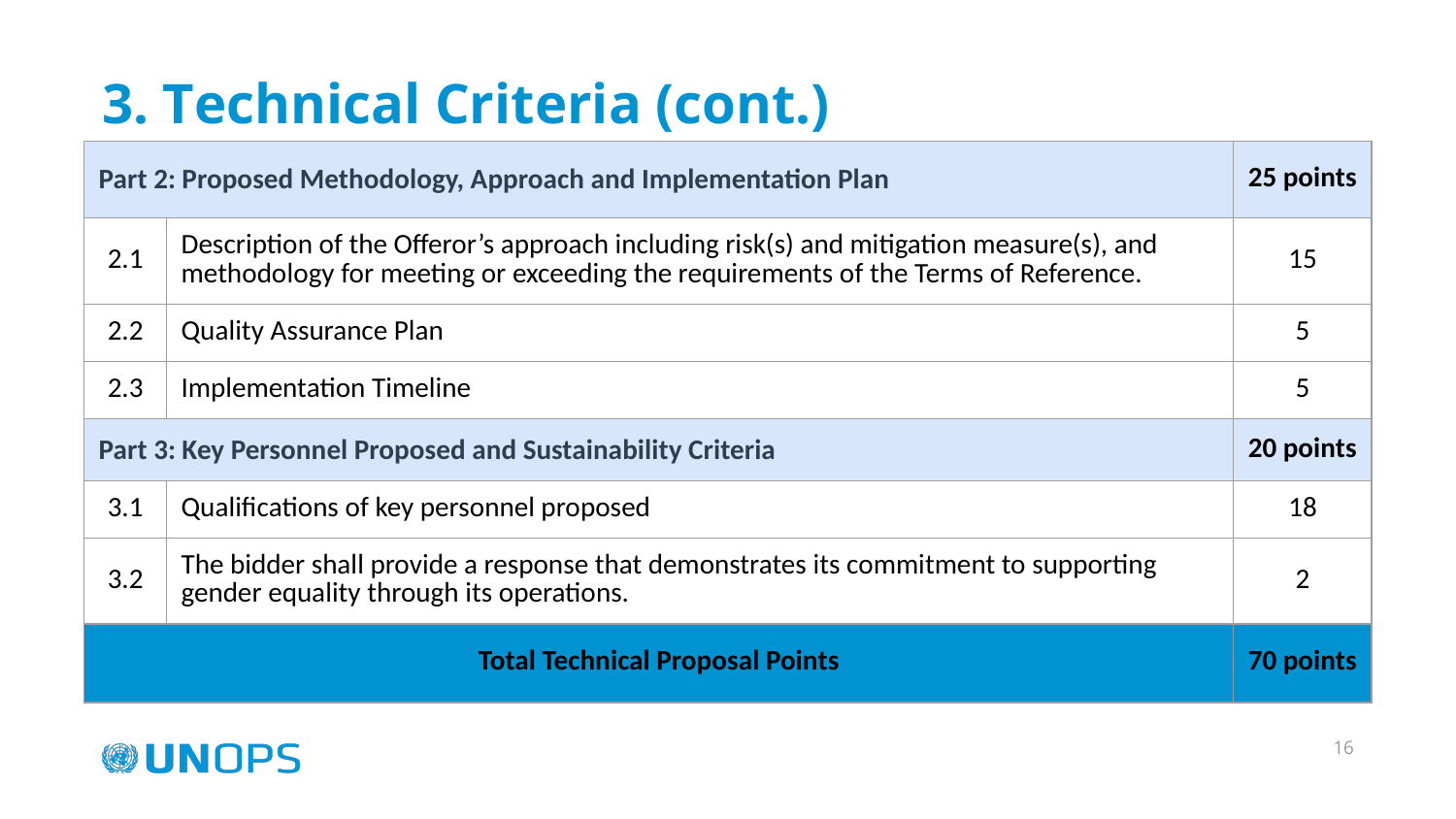

# 3. Technical Criteria (cont.)
| Part 2: Proposed Methodology, Approach and Implementation Plan |  | 25 points |
| --- | --- | --- |
| 2.1 | Description of the Offeror’s approach including risk(s) and mitigation measure(s), and methodology for meeting or exceeding the requirements of the Terms of Reference. | 15 |
| 2.2 | Quality Assurance Plan | 5 |
| 2.3 | Implementation Timeline | 5 |
| Part 3: Key Personnel Proposed and Sustainability Criteria |  | 20 points |
| 3.1 | Qualifications of key personnel proposed | 18 |
| 3.2 | The bidder shall provide a response that demonstrates its commitment to supporting gender equality through its operations. | 2 |
| Total Technical Proposal Points |  | 70 points |
16